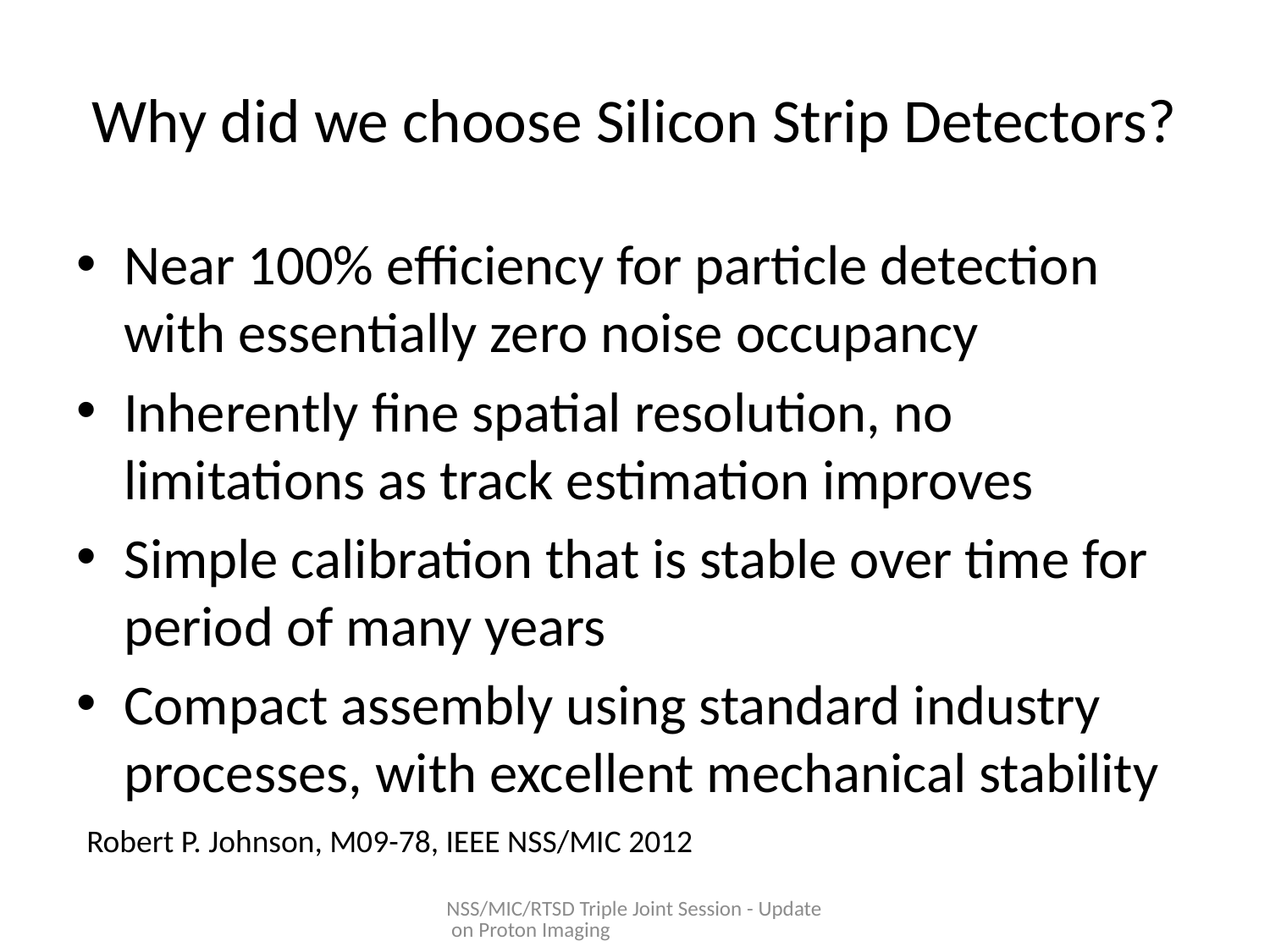

# Why did we choose Silicon Strip Detectors?
Near 100% efficiency for particle detection with essentially zero noise occupancy
Inherently fine spatial resolution, no limitations as track estimation improves
Simple calibration that is stable over time for period of many years
Compact assembly using standard industry processes, with excellent mechanical stability
Robert P. Johnson, M09-78, IEEE NSS/MIC 2012
NSS/MIC/RTSD Triple Joint Session - Update on Proton Imaging